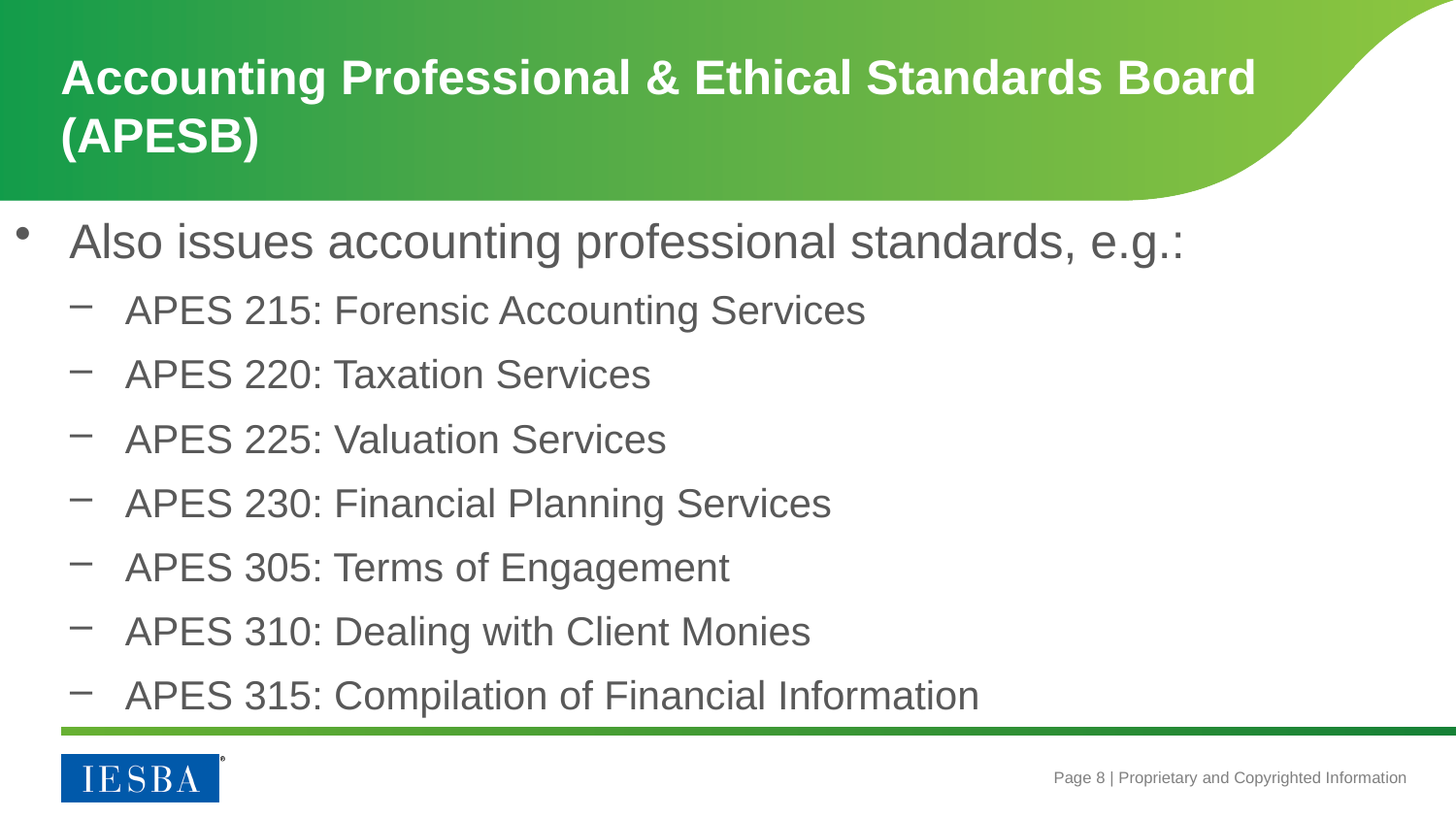

# Accounting Professional & Ethical Standards Board (APESB)
Also issues accounting professional standards, e.g.:
APES 215: Forensic Accounting Services
APES 220: Taxation Services
APES 225: Valuation Services
APES 230: Financial Planning Services
APES 305: Terms of Engagement
APES 310: Dealing with Client Monies
APES 315: Compilation of Financial Information